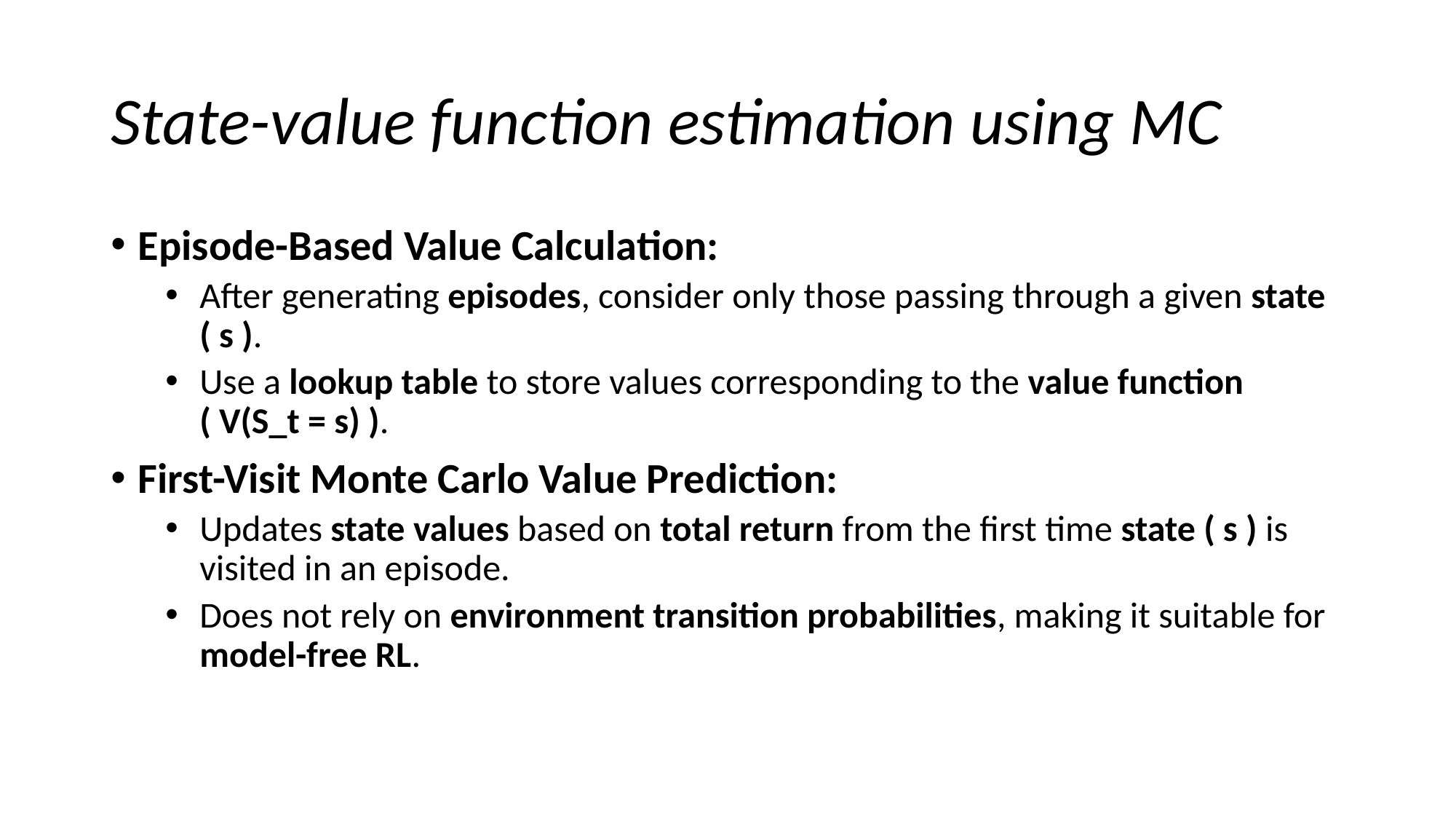

# State-value function estimation using MC
Episode-Based Value Calculation:
After generating episodes, consider only those passing through a given state ( s ).
Use a lookup table to store values corresponding to the value function ( V(S_t = s) ).
First-Visit Monte Carlo Value Prediction:
Updates state values based on total return from the first time state ( s ) is visited in an episode.
Does not rely on environment transition probabilities, making it suitable for model-free RL.